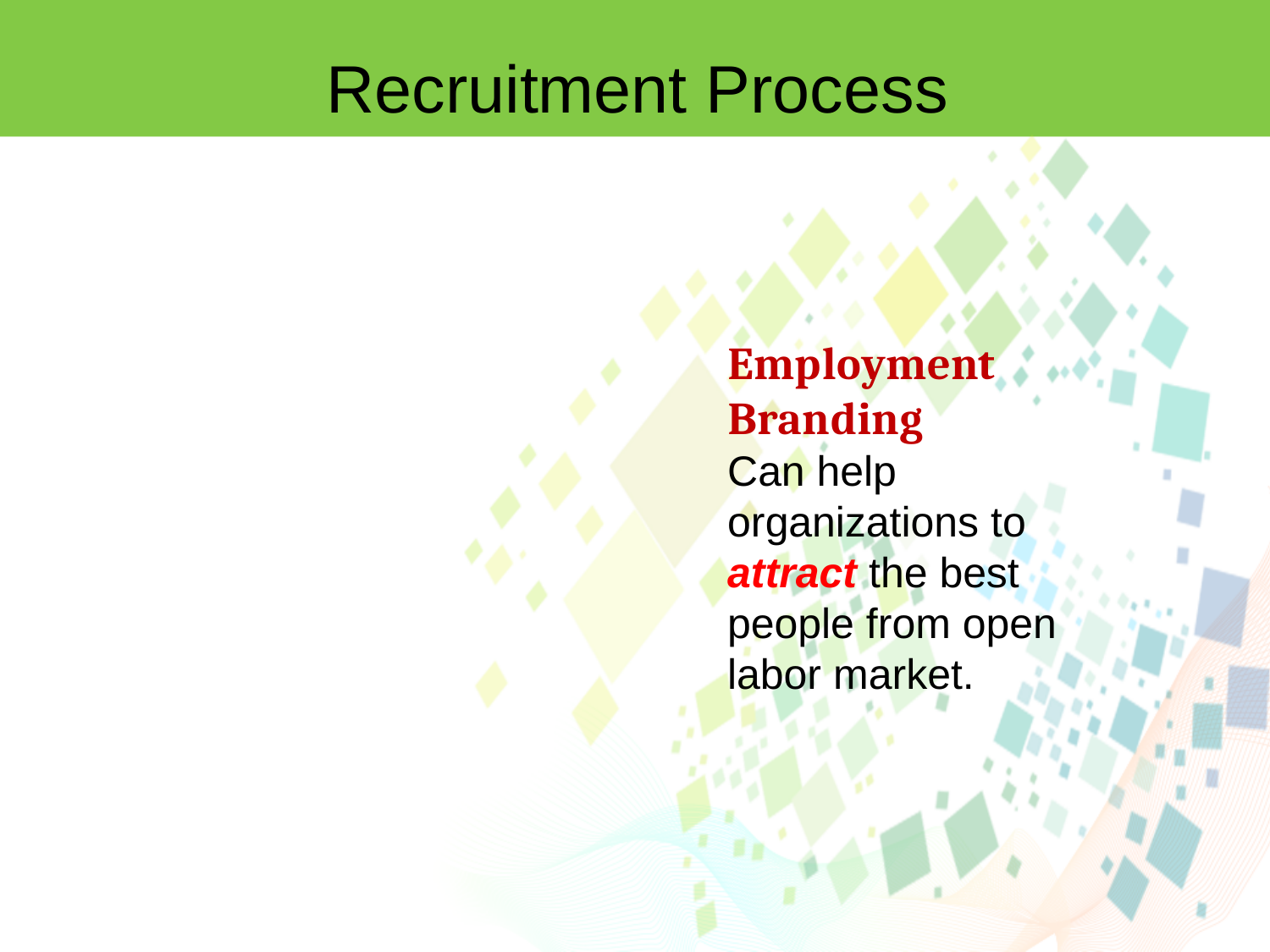

Recruitment Process
Employment Branding
Can help organizations to attract the best people from open labor market.